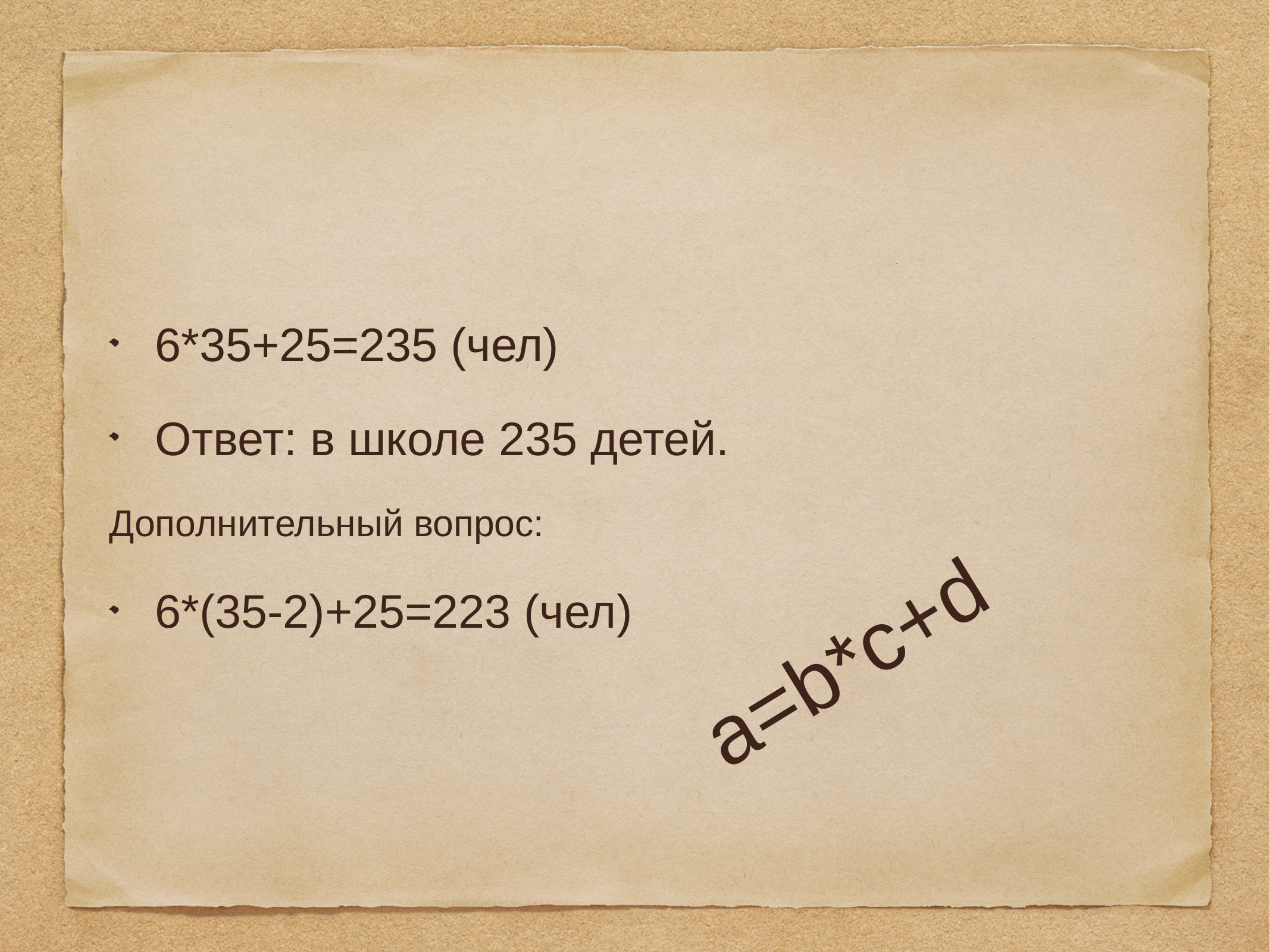

6*35+25=235 (чел)
Ответ: в школе 235 детей.
Дополнительный вопрос:
6*(35-2)+25=223 (чел)
a=b*c+d